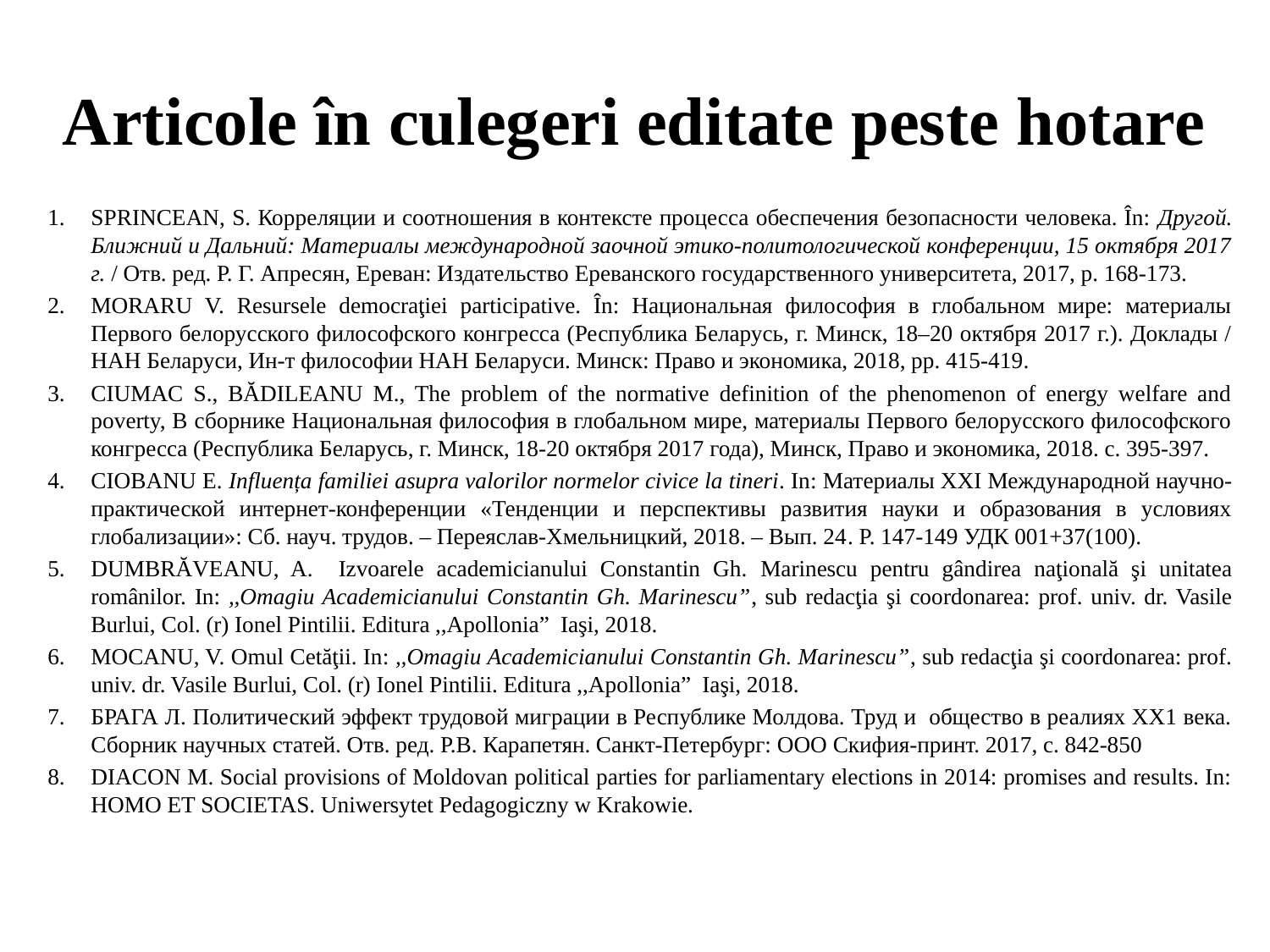

# Articole în culegeri editate peste hotare
SPRINCEAN, S. Корреляции и соотношения в контексте процесса обеспечения безопасности человека. În: Другой. Ближний и Дальний: Материалы международной заочной этико-политологической конференции, 15 октября 2017 г. / Отв. ред. Р. Г. Апресян, Ереван: Издательство Ереванского государственного университета, 2017, p. 168-173.
MORARU V. Resursele democraţiei participative. În: Национальная философия в глобальном мире: материалы Первого белорусского философского конгресса (Республика Беларусь, г. Минск, 18–20 октября 2017 г.). Доклады / НАН Беларуси, Ин-т философии НАН Беларуси. Минск: Право и экономика, 2018, pp. 415-419.
CIUMAC S., BĂDILEANU M., The problem of the normative definition of the phenomenon of energy welfare and poverty, В сборнике Национальная философия в глобальном мире, материалы Первого белорусского философского конгресса (Республика Беларусь, г. Минск, 18-20 октября 2017 года), Минск, Право и экономика, 2018. с. 395-397.
CIOBANU E. Influența familiei asupra valorilor normelor civice la tineri. In: Материалы ХХІ Международной научно-практической интернет-конференции «Тенденции и перспективы развития науки и образования в условиях глобализации»: Сб. науч. трудов. ‒ Переяслав-Хмельницкий, 2018. ‒ Вып. 24. P. 147-149 УДК 001+37(100).
DUMBRĂVEANU, A.  Izvoarele academicianului Constantin Gh. Marinescu pentru gândirea naţională şi unitatea românilor. In: ,,Omagiu Academicianului Constantin Gh. Marinescu”, sub redacţia şi coordonarea: prof. univ. dr. Vasile Burlui, Col. (r) Ionel Pintilii. Editura ,,Apollonia”  Iaşi, 2018.
MOCANU, V. Omul Cetăţii. In: ,,Omagiu Academicianului Constantin Gh. Marinescu”, sub redacţia şi coordonarea: prof. univ. dr. Vasile Burlui, Col. (r) Ionel Pintilii. Editura ,,Apollonia”  Iaşi, 2018.
БРАГА Л. Политический эффект трудовой миграции в Республике Молдова. Труд и  общество в реалиях ХХ1 века. Сборник научных статей. Отв. ред. Р.В. Карапетян. Санкт-Петербург: ООО Скифия-принт. 2017, с. 842-850
DIACON M. Social provisions of Moldovan political parties for parliamentary elections in 2014: promises and results. In: HOMO ET SOCIETAS. Uniwersytet Pedagogiczny w Krakowie.